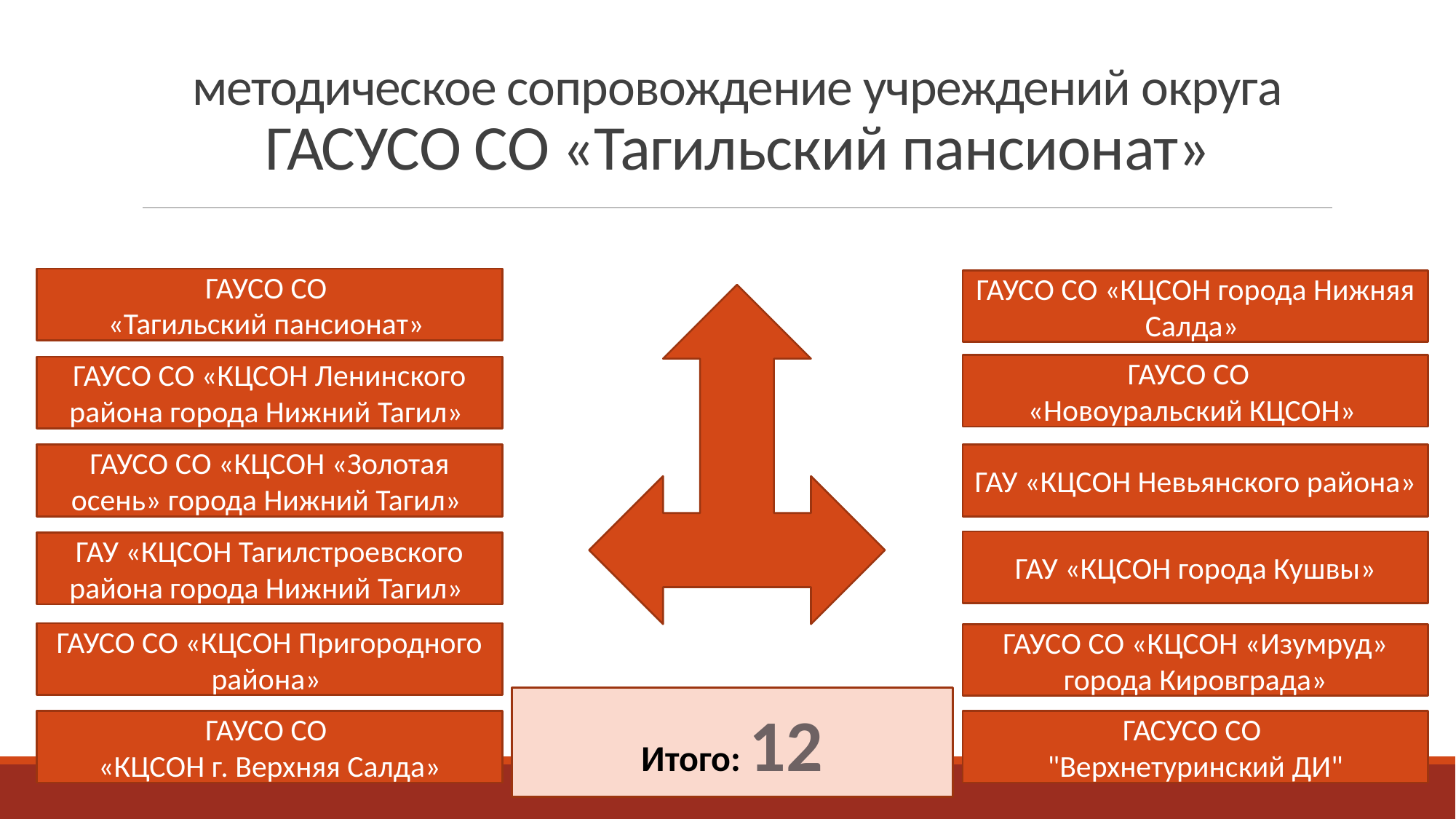

# методическое сопровождение учреждений округа ГАСУСО СО «Тагильский пансионат»
ГАУСО СО
«Тагильский пансионат»
ГАУСО СО «КЦСОН города Нижняя Салда»

ГАУСО СО
«Новоуральский КЦСОН»
ГАУСО СО «КЦСОН Ленинского района города Нижний Тагил»
ГАУСО СО «КЦСОН «Золотая осень» города Нижний Тагил»
ГАУ «КЦСОН Невьянского района»
ГАУ «КЦСОН города Кушвы»
ГАУ «КЦСОН Тагилстроевского района города Нижний Тагил»
ГАУСО СО «КЦСОН Пригородного района»
ГАУСО СО «КЦСОН «Изумруд» города Кировграда»

Итого: 12

ГАУСО СО
«КЦСОН г. Верхняя Салда»
ГАСУСО СО
"Верхнетуринский ДИ"